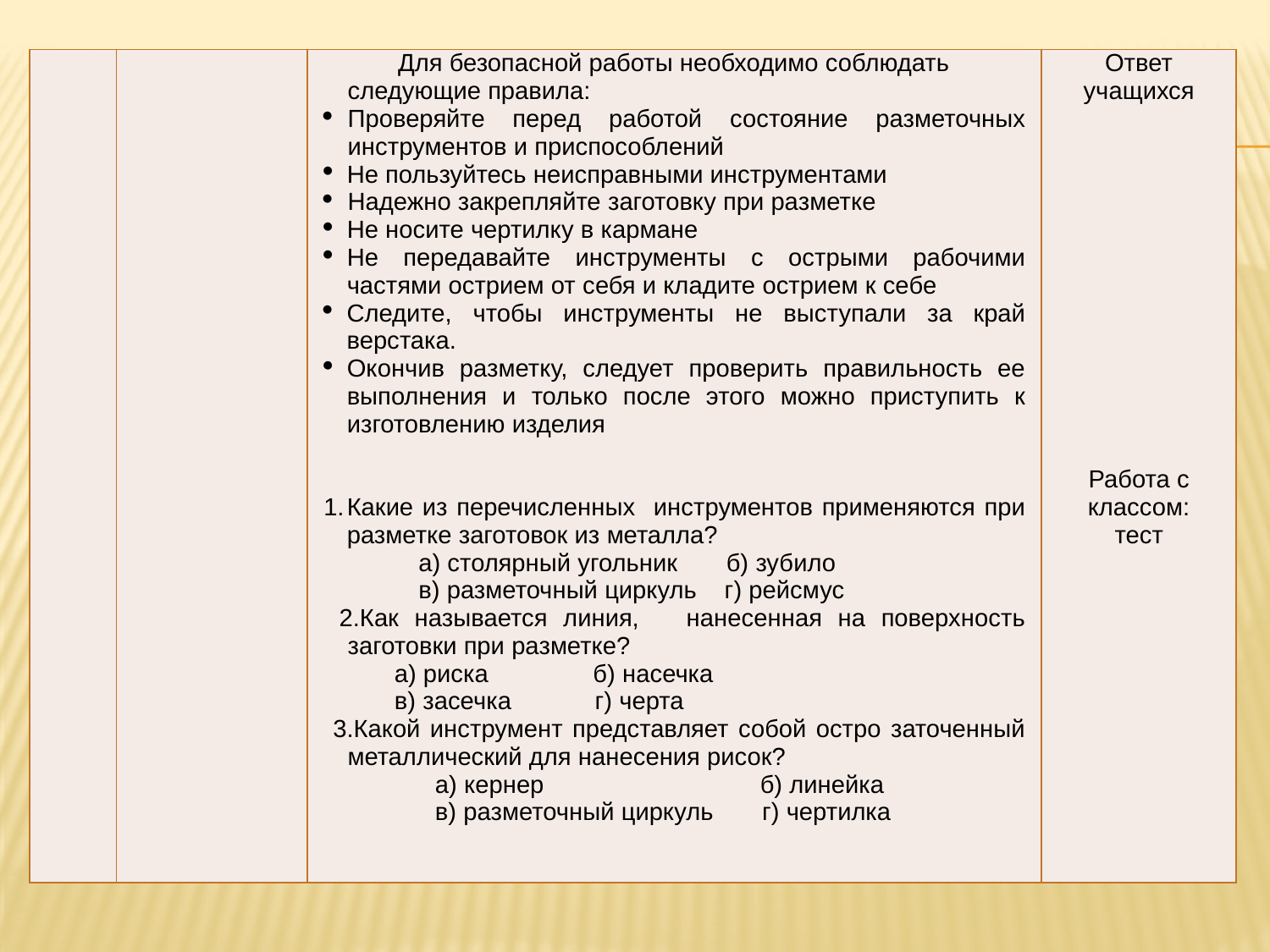

|  |  | Для безопасной работы необходимо соблюдать следующие правила: Проверяйте перед работой состояние разметочных инструментов и приспособлений Не пользуйтесь неисправными инструментами Надежно закрепляйте заготовку при разметке Не носите чертилку в кармане Не передавайте инструменты с острыми рабочими частями острием от себя и кладите острием к себе Следите, чтобы инструменты не выступали за край верстака. Окончив разметку, следует проверить правильность ее выполнения и только после этого можно приступить к изготовлению изделия Какие из перечисленных инструментов применяются при разметке заготовок из металла? а) столярный угольник б) зубило в) разметочный циркуль г) рейсмус 2.Как называется линия, нанесенная на поверхность заготовки при разметке? а) риска б) насечка в) засечка г) черта 3.Какой инструмент представляет собой остро заточенный металлический для нанесения рисок? а) кернер б) линейка в) разметочный циркуль г) чертилка | Ответ учащихся Работа с классом: тест |
| --- | --- | --- | --- |